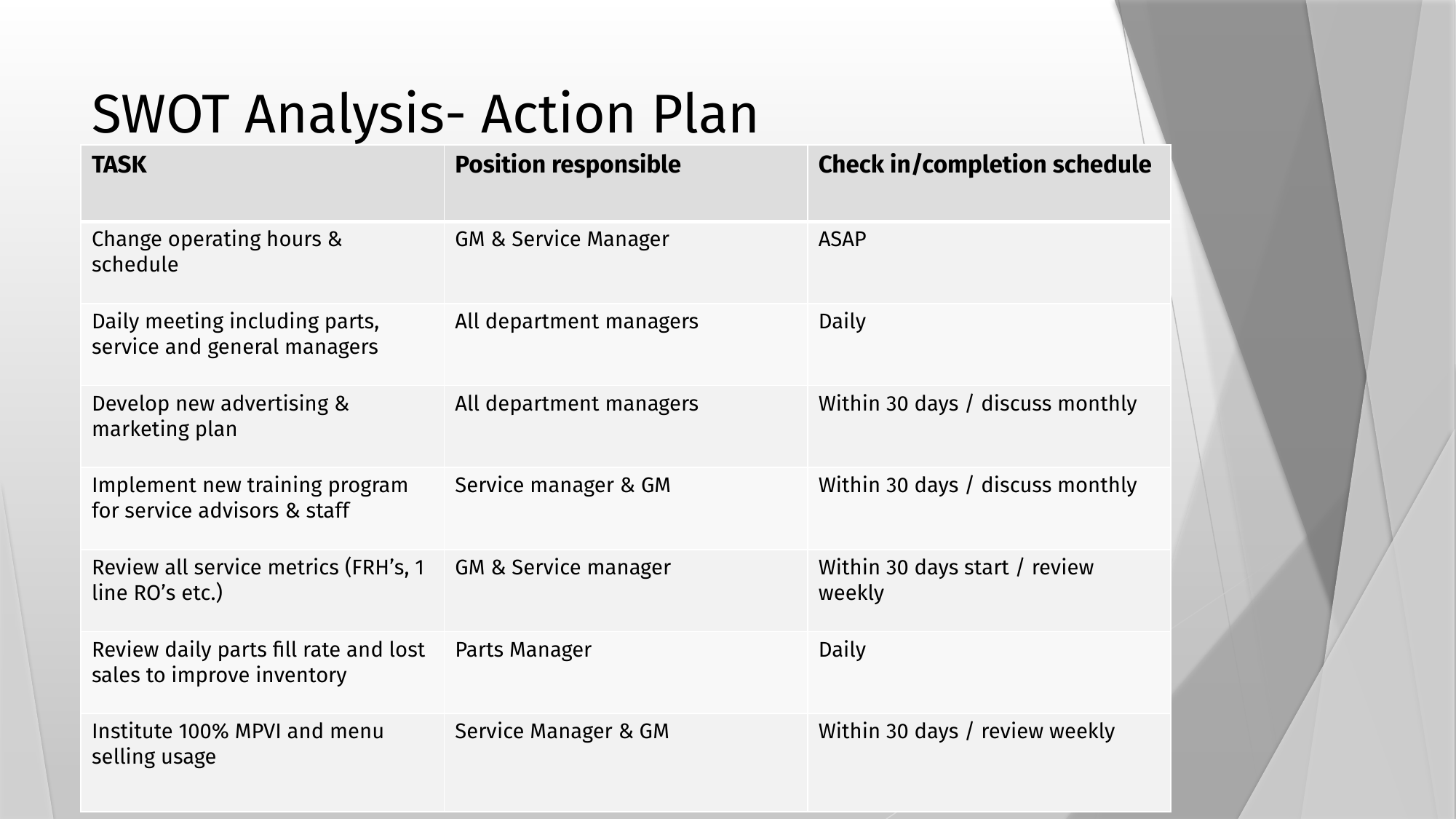

# SWOT Analysis- Action Plan
| TASK | Position responsible | Check in/completion schedule |
| --- | --- | --- |
| Change operating hours & schedule | GM & Service Manager | ASAP |
| Daily meeting including parts, service and general managers | All department managers | Daily |
| Develop new advertising & marketing plan | All department managers | Within 30 days / discuss monthly |
| Implement new training program for service advisors & staff | Service manager & GM | Within 30 days / discuss monthly |
| Review all service metrics (FRH’s, 1 line RO’s etc.) | GM & Service manager | Within 30 days start / review weekly |
| Review daily parts fill rate and lost sales to improve inventory | Parts Manager | Daily |
| Institute 100% MPVI and menu selling usage | Service Manager & GM | Within 30 days / review weekly |
Action Plan